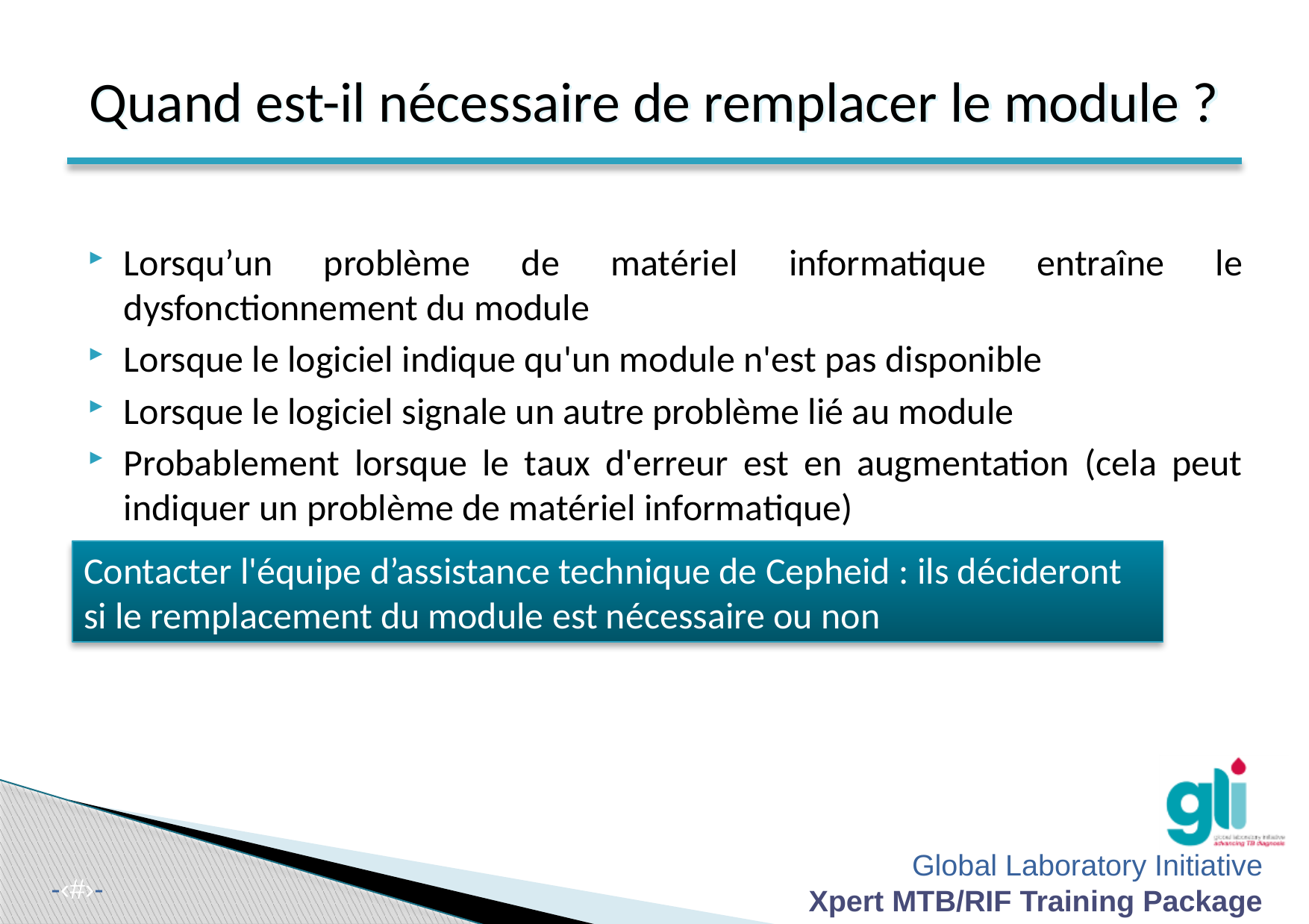

# Quand est-il nécessaire de remplacer le module ?
Lorsqu’un problème de matériel informatique entraîne le dysfonctionnement du module
Lorsque le logiciel indique qu'un module n'est pas disponible
Lorsque le logiciel signale un autre problème lié au module
Probablement lorsque le taux d'erreur est en augmentation (cela peut indiquer un problème de matériel informatique)

Contacter l'équipe d’assistance technique de Cepheid : ils décideront si le remplacement du module est nécessaire ou non